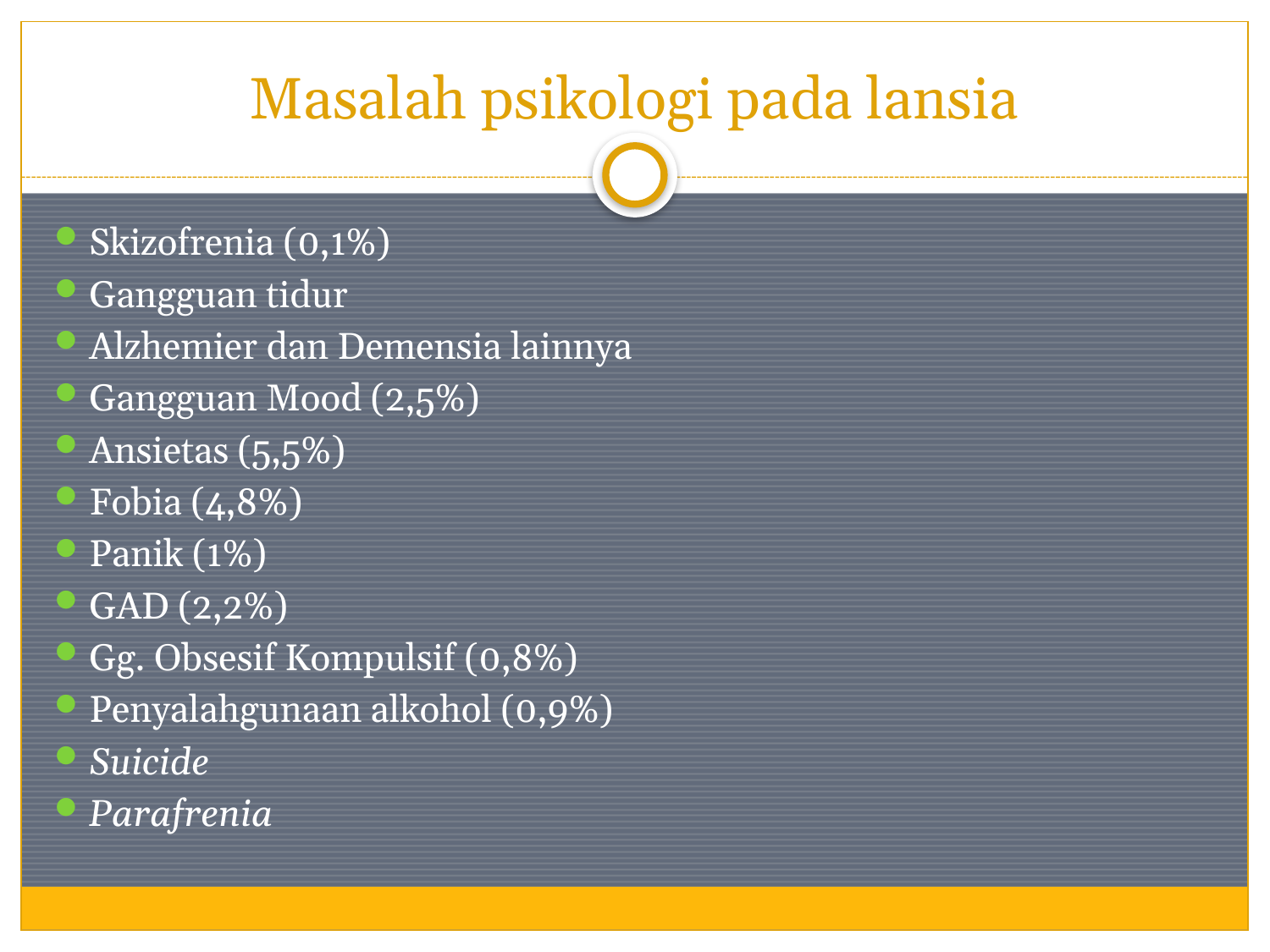

# Masalah psikologi pada lansia
Skizofrenia (0,1%)
Gangguan tidur
Alzhemier dan Demensia lainnya
Gangguan Mood (2,5%)
Ansietas (5,5%)
Fobia (4,8%)
Panik (1%)
GAD (2,2%)
Gg. Obsesif Kompulsif (0,8%)
Penyalahgunaan alkohol (0,9%)
Suicide
Parafrenia